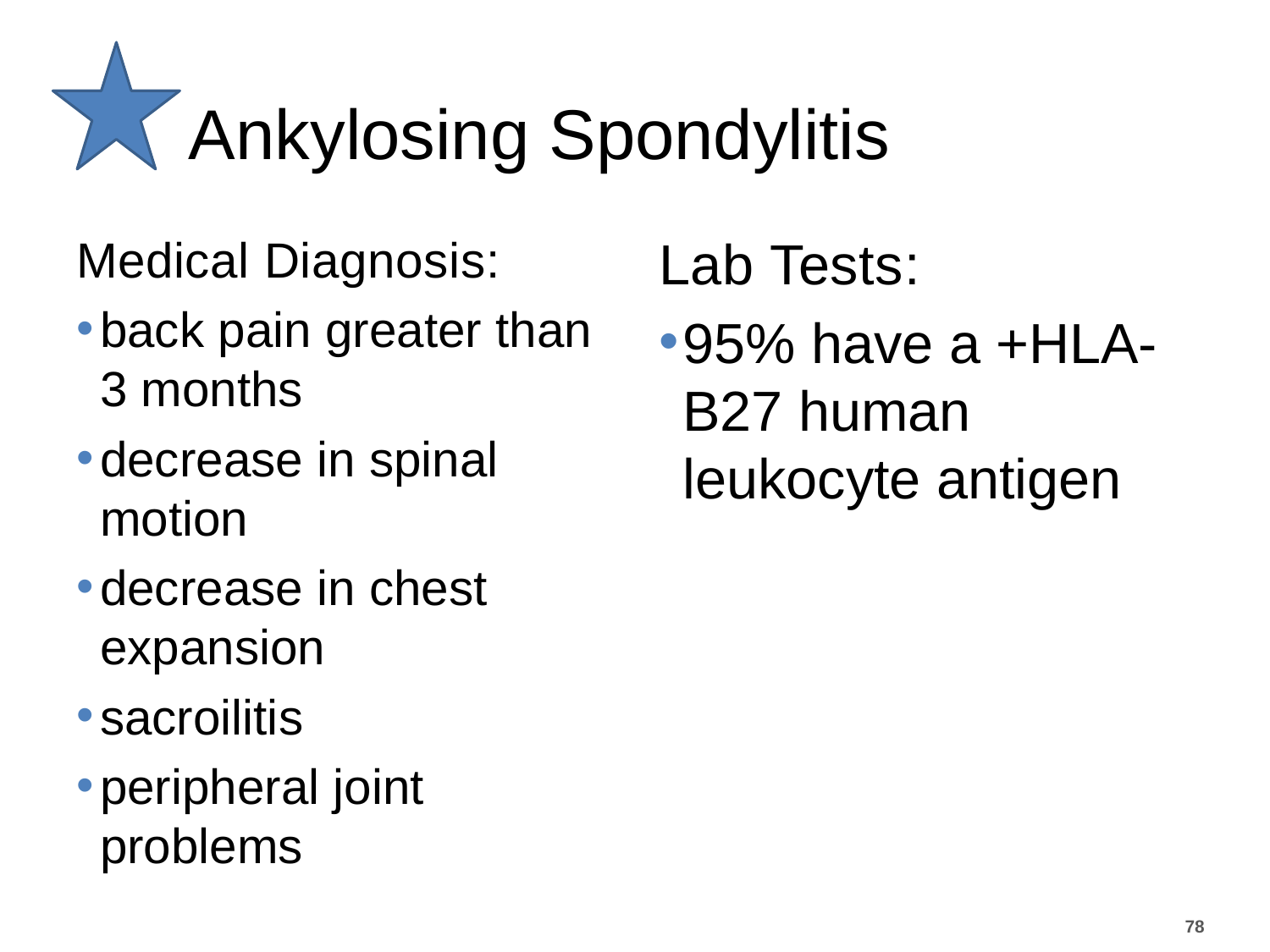

# Ankylosing Spondylitis

Medical Diagnosis:
back pain greater than 3 months
decrease in spinal motion
decrease in chest expansion
sacroilitis
peripheral joint problems

Lab Tests:
95% have a +HLA-B27 human leukocyte antigen
78